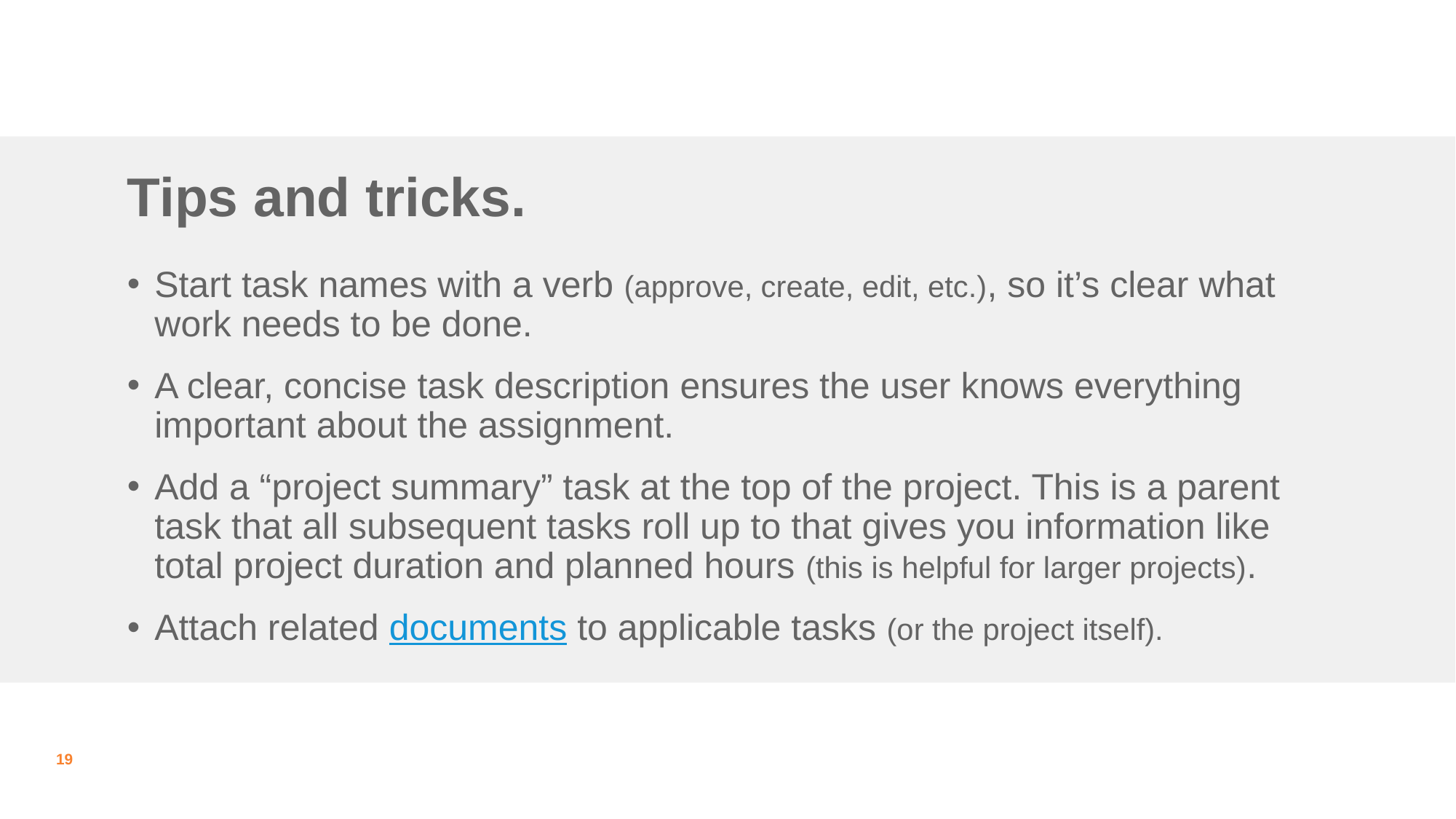

# Tips and tricks.
Start task names with a verb (approve, create, edit, etc.), so it’s clear what work needs to be done.
A clear, concise task description ensures the user knows everything important about the assignment.
Add a “project summary” task at the top of the project. This is a parent task that all subsequent tasks roll up to that gives you information like total project duration and planned hours (this is helpful for larger projects).
Attach related documents to applicable tasks (or the project itself).